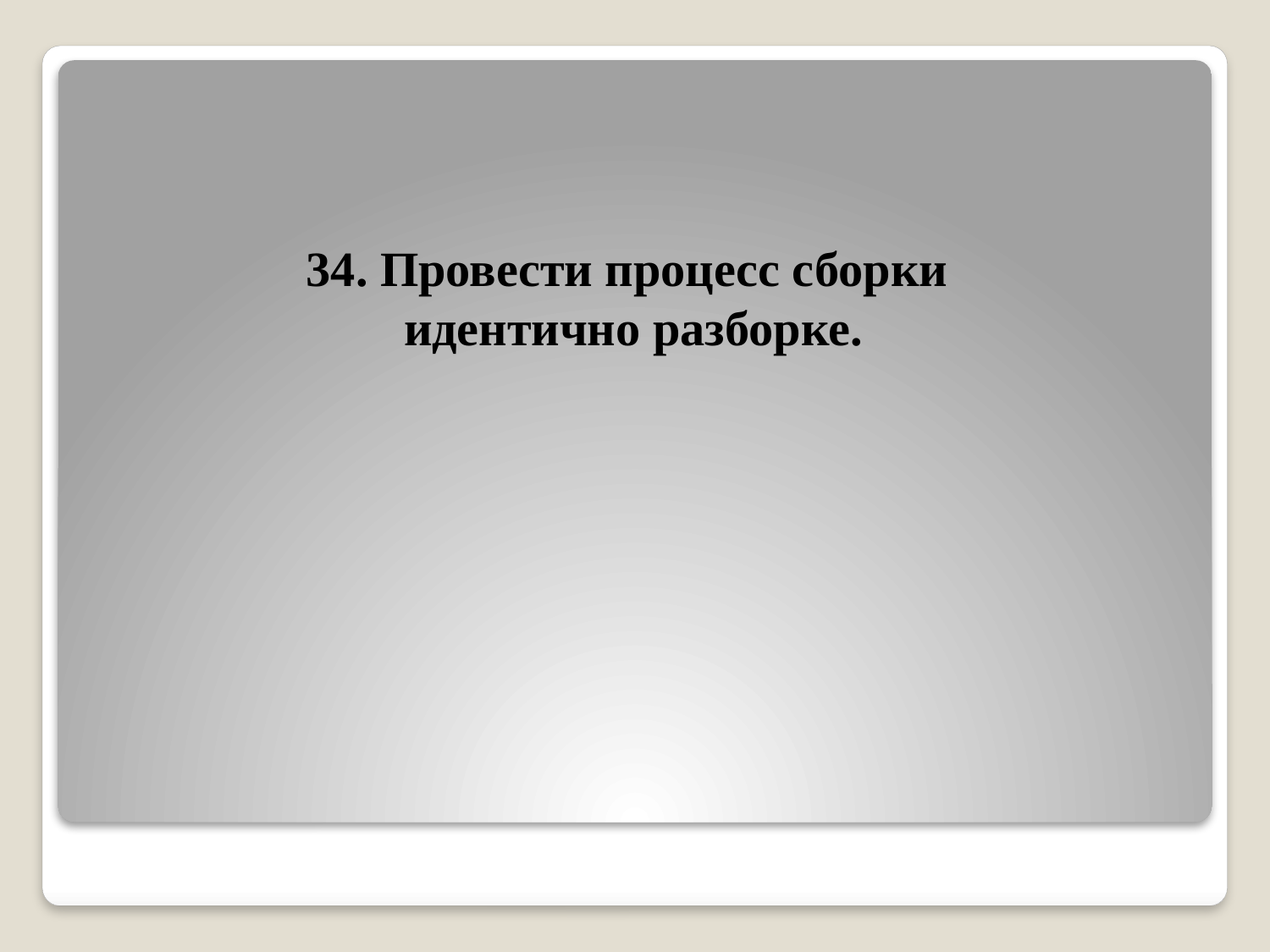

# 34. Провести процесс сборки идентично разборке.